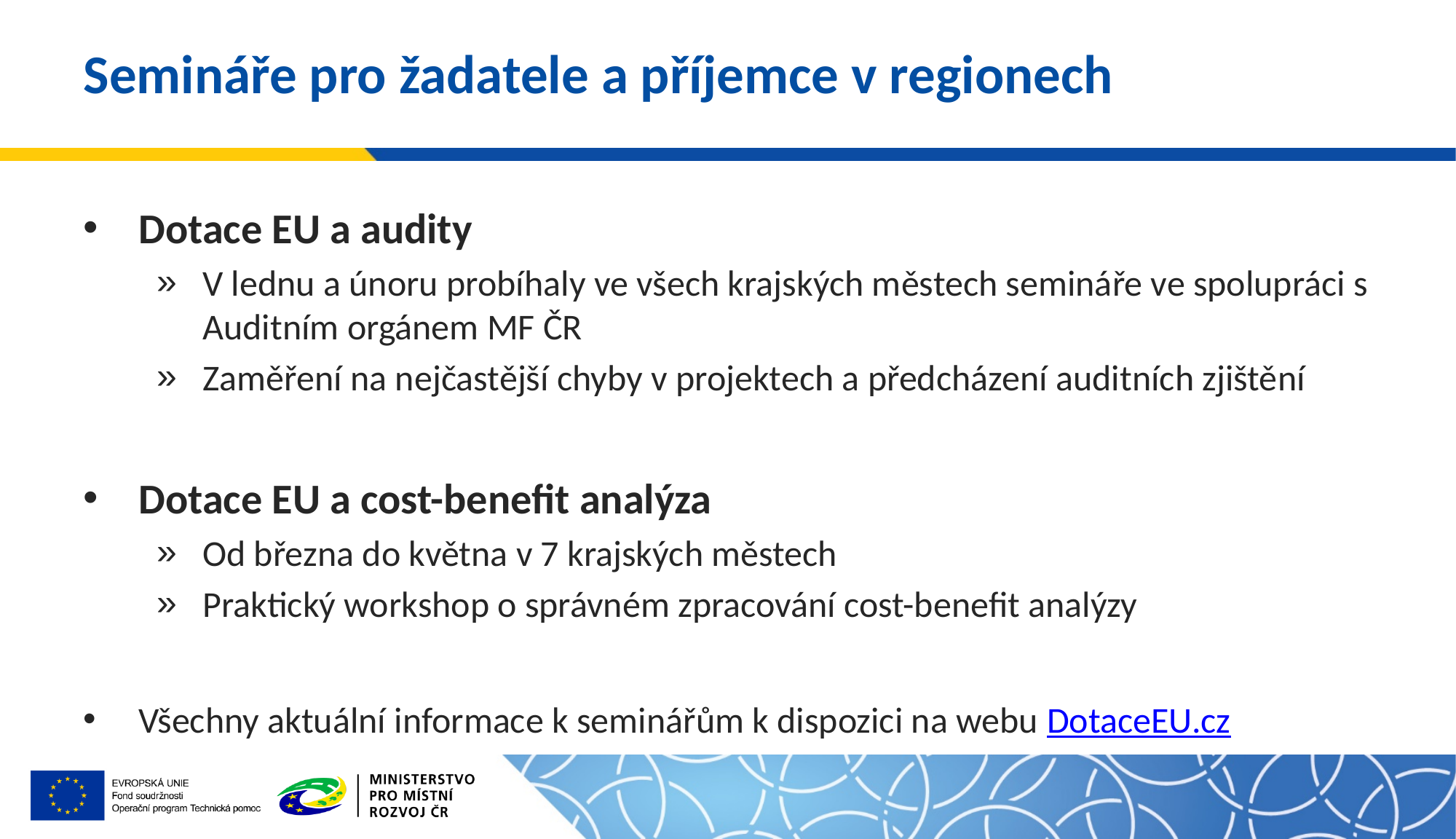

# Semináře pro žadatele a příjemce v regionech
Dotace EU a audity
V lednu a únoru probíhaly ve všech krajských městech semináře ve spolupráci s Auditním orgánem MF ČR
Zaměření na nejčastější chyby v projektech a předcházení auditních zjištění

Dotace EU a cost-benefit analýza
Od března do května v 7 krajských městech
Praktický workshop o správném zpracování cost-benefit analýzy

Všechny aktuální informace k seminářům k dispozici na webu DotaceEU.cz